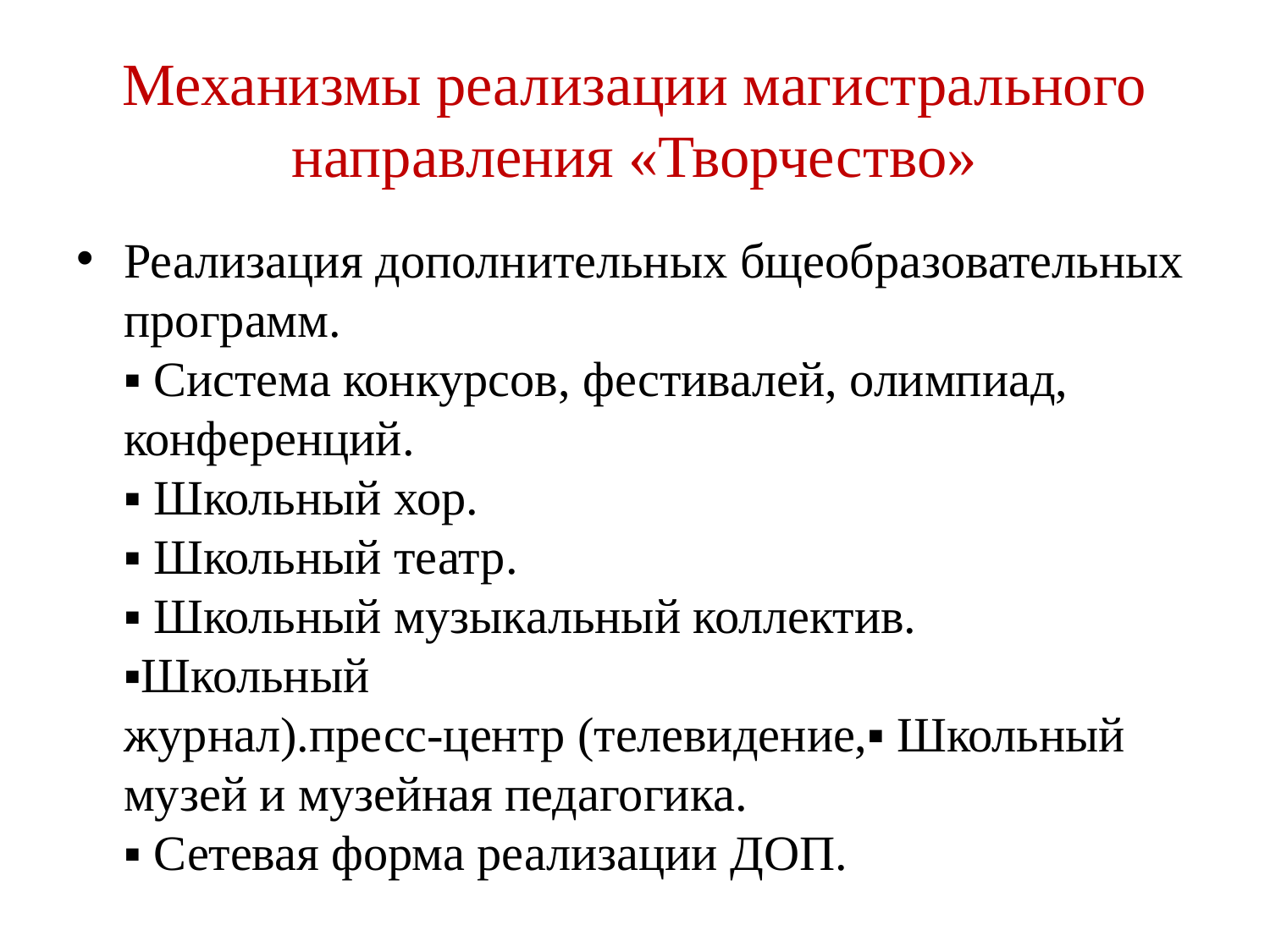

# Механизмы реализации магистрального направления «Творчество»
Реализация дополнительных бщеобразовательных
программ.
▪ Система конкурсов, фестивалей, олимпиад,
конференций.
▪ Школьный хор.
▪ Школьный театр.
▪ Школьный музыкальный коллектив.
▪Школьный
журнал).пресс-центр (телевидение,▪ Школьный музей и музейная педагогика.
▪ Сетевая форма реализации ДОП.